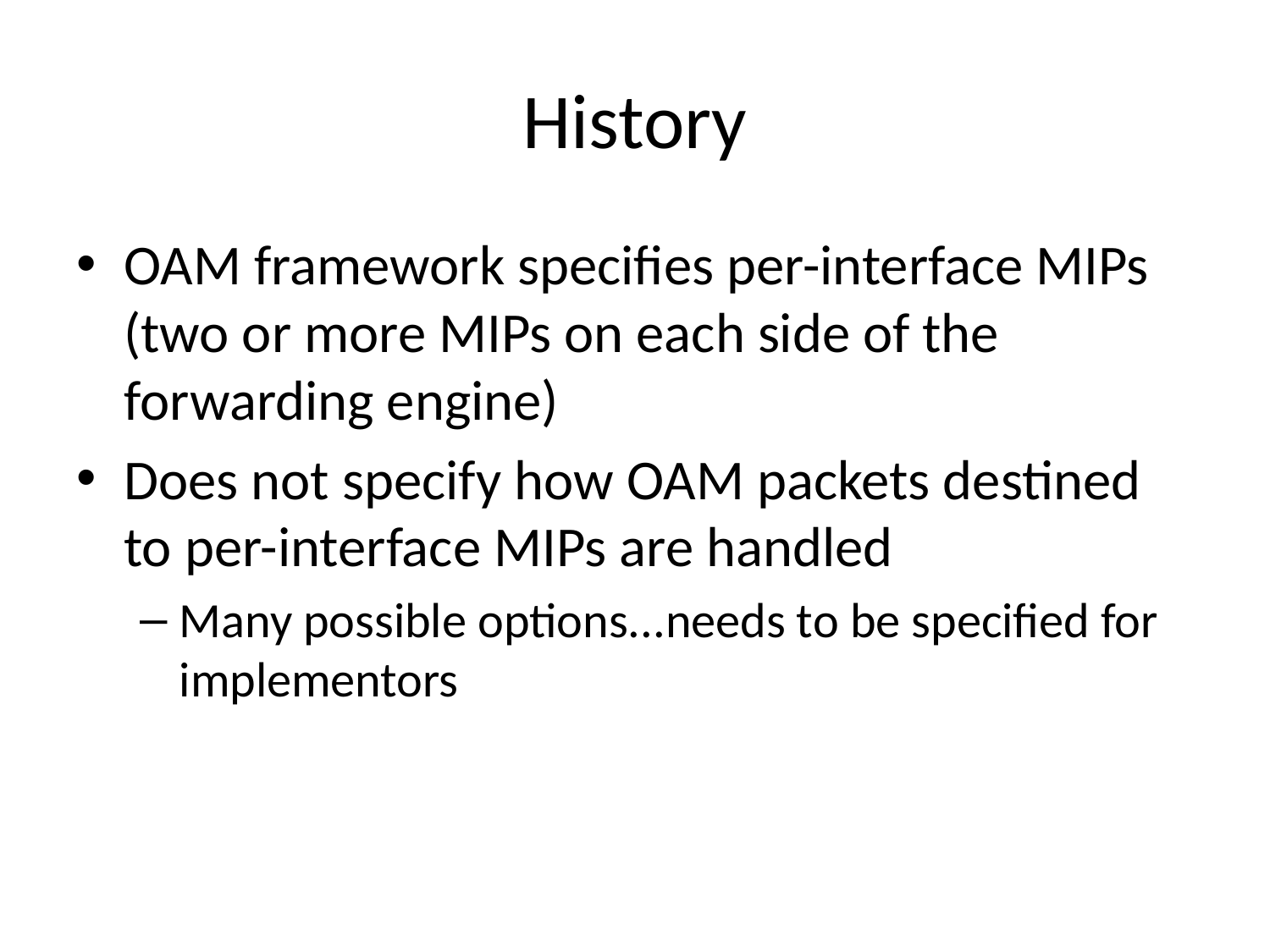

# History
OAM framework specifies per-interface MIPs (two or more MIPs on each side of the forwarding engine)
Does not specify how OAM packets destined to per-interface MIPs are handled
Many possible options...needs to be specified for implementors